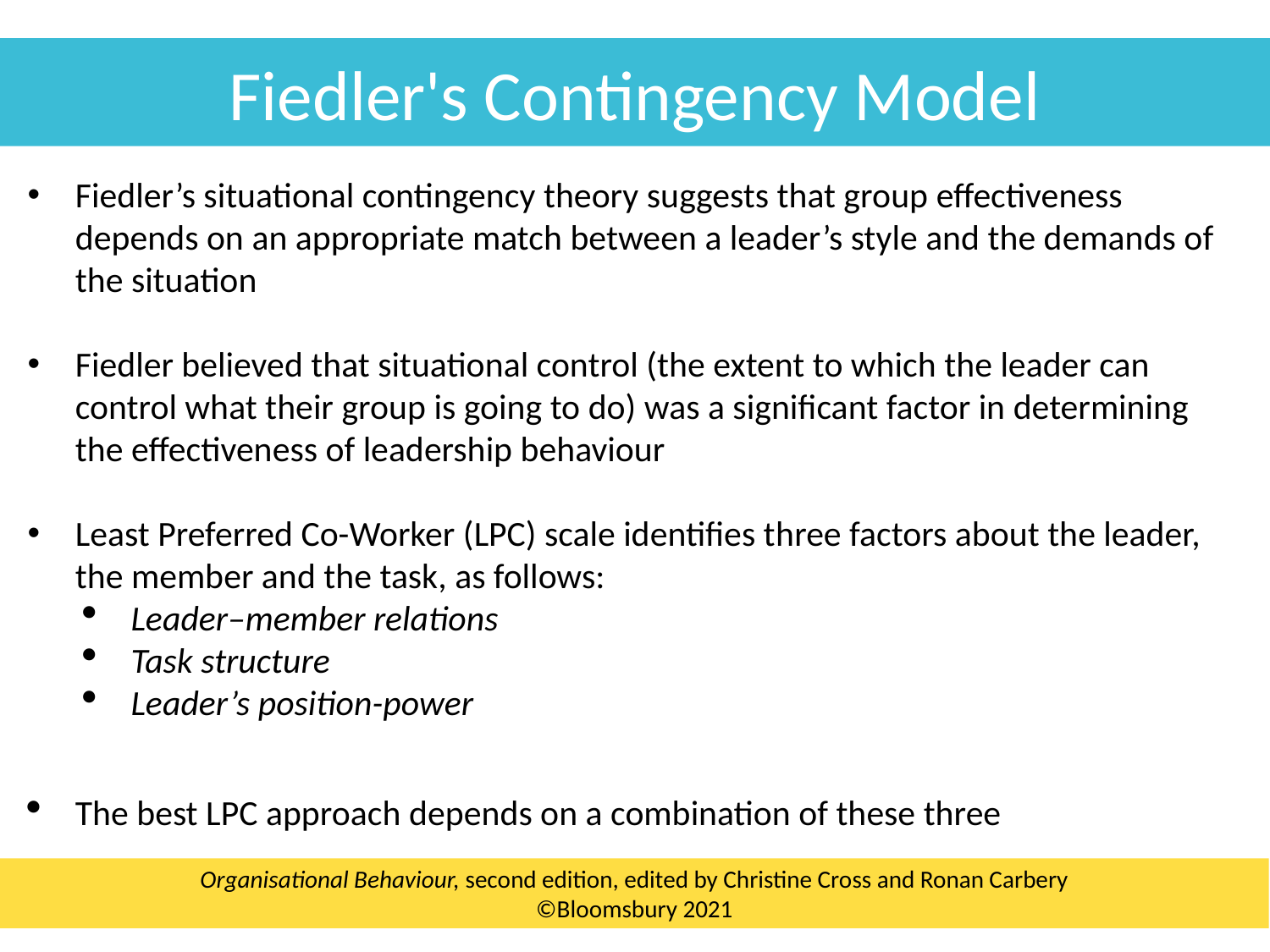

Fiedler's Contingency Model
Fiedler’s situational contingency theory suggests that group effectiveness depends on an appropriate match between a leader’s style and the demands of the situation

Fiedler believed that situational control (the extent to which the leader can control what their group is going to do) was a significant factor in determining the effectiveness of leadership behaviour

Least Preferred Co-Worker (LPC) scale identifies three factors about the leader, the member and the task, as follows:
Leader–member relations
Task structure
Leader’s position-power

The best LPC approach depends on a combination of these three